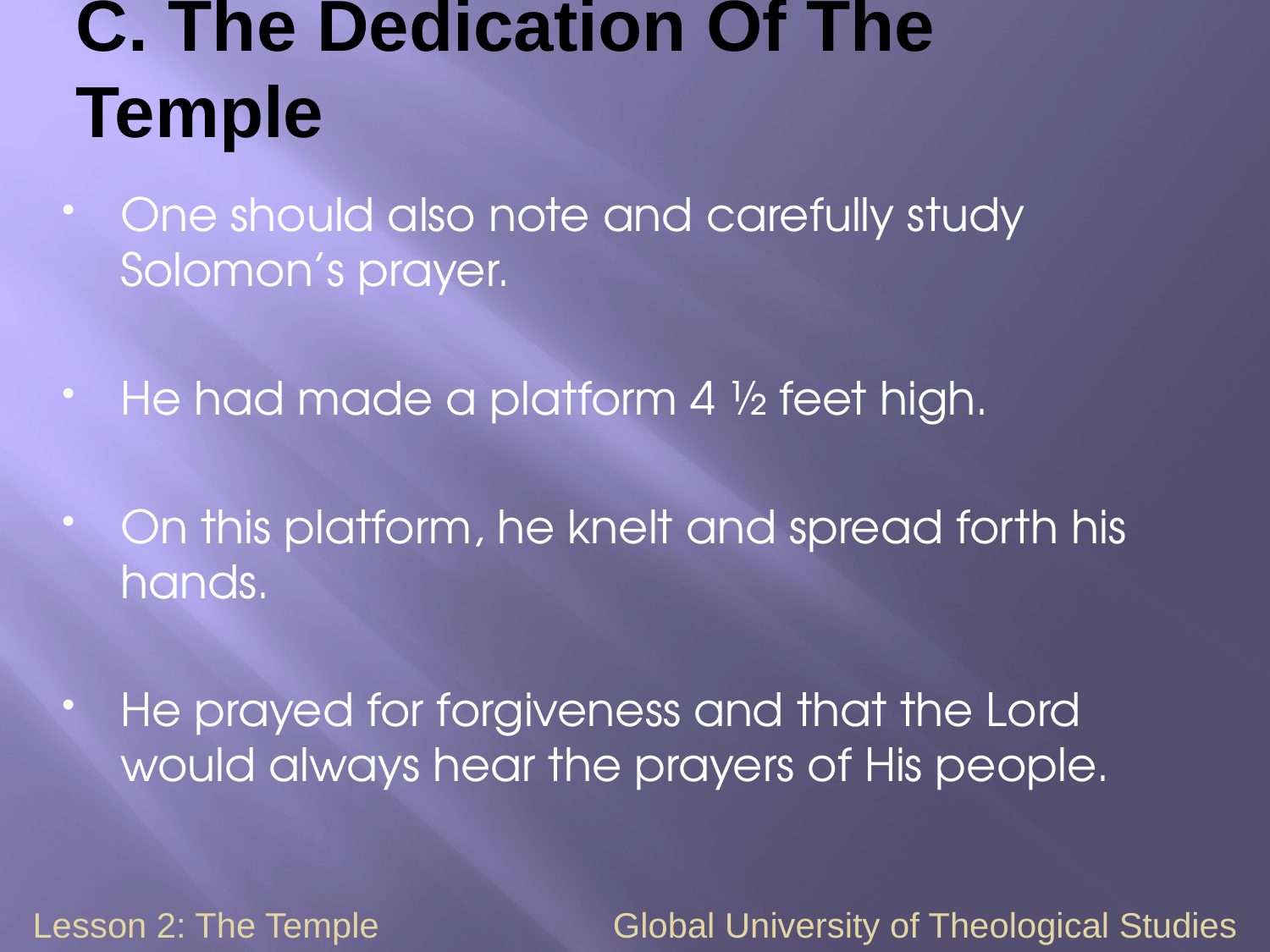

# C. The Dedication Of The Temple
One should also note and carefully study Solomon’s prayer.

He had made a platform 4 ½ feet high.

On this platform, he knelt and spread forth his hands.

He prayed for forgiveness and that the Lord would always hear the prayers of His people.
Lesson 2: The Temple                        Global University of Theological Studies